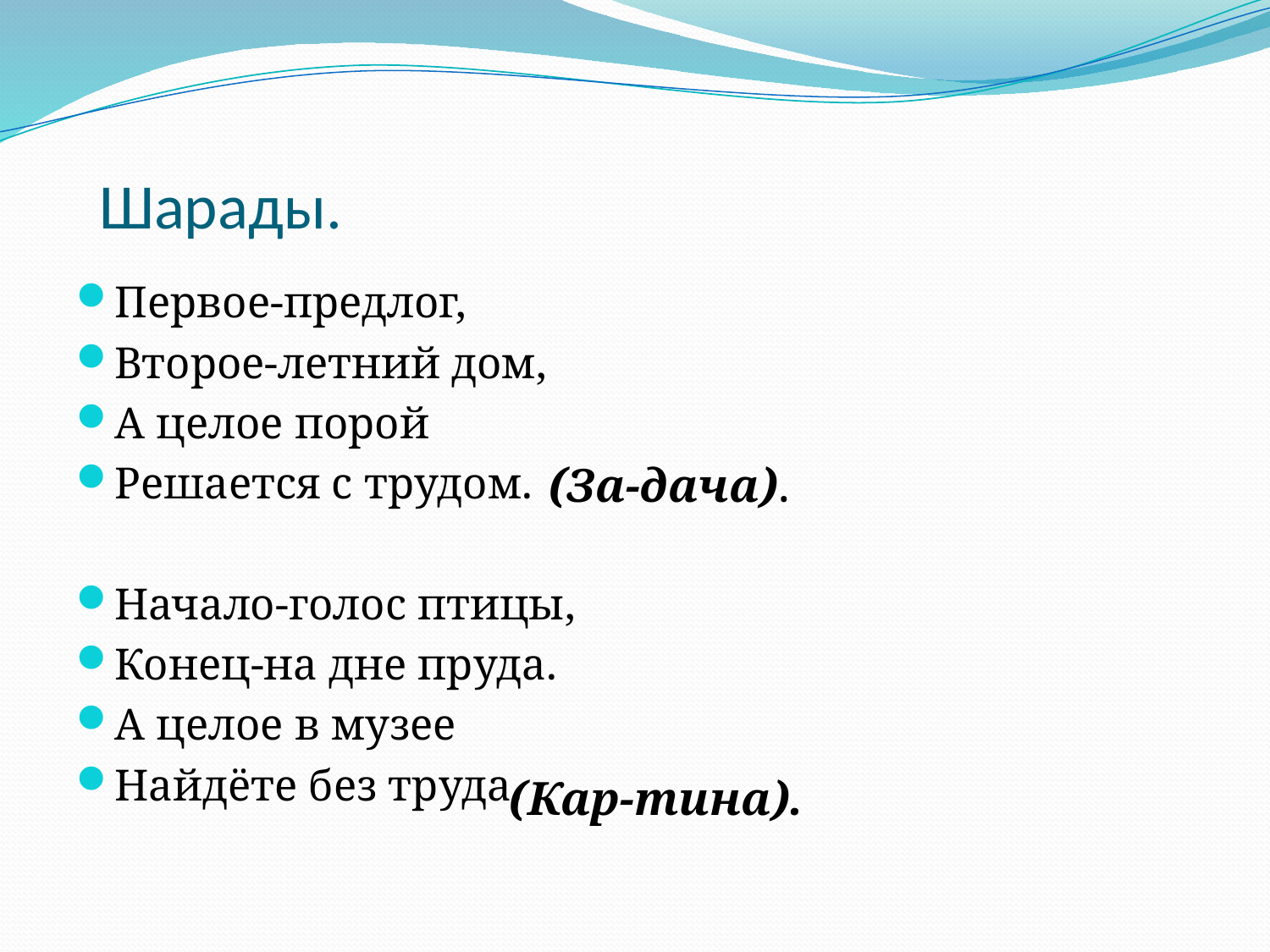

# Шарады.
Первое-предлог,
Второе-летний дом,
А целое порой
Решается с трудом.

Начало-голос птицы,
Конец-на дне пруда.
А целое в музее
Найдёте без труда.

(За-дача).
(Кар-тина).